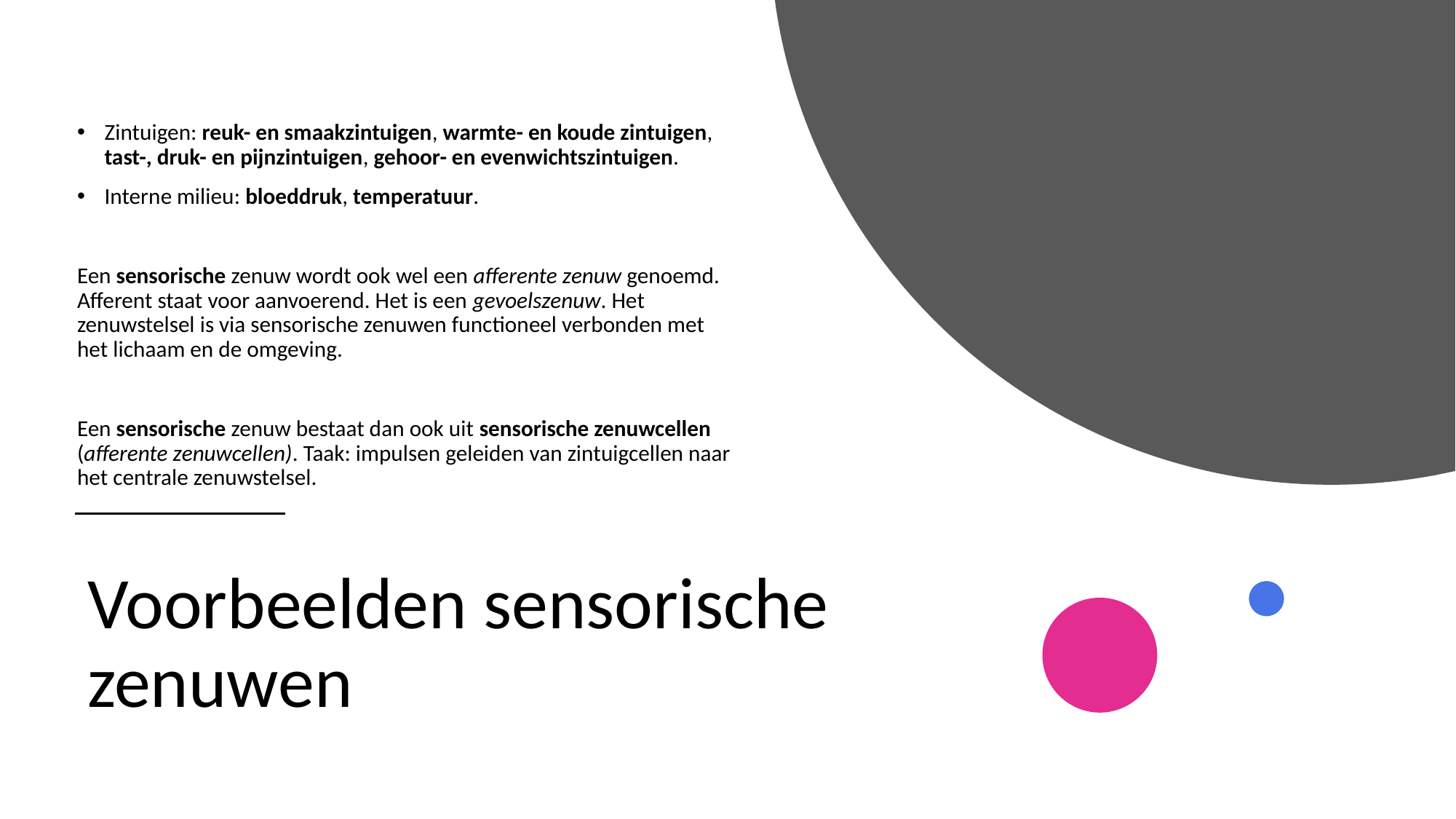

Zintuigen: reuk- en smaakzintuigen, warmte- en koude zintuigen, tast-, druk- en pijnzintuigen, gehoor- en evenwichtszintuigen.
Interne milieu: bloeddruk, temperatuur.

Een sensorische zenuw wordt ook wel een afferente zenuw genoemd. Afferent staat voor aanvoerend. Het is een gevoelszenuw. Het zenuwstelsel is via sensorische zenuwen functioneel verbonden met het lichaam en de omgeving.

Een sensorische zenuw bestaat dan ook uit sensorische zenuwcellen (afferente zenuwcellen). Taak: impulsen geleiden van zintuigcellen naar het centrale zenuwstelsel.
# Voorbeelden sensorische zenuwen